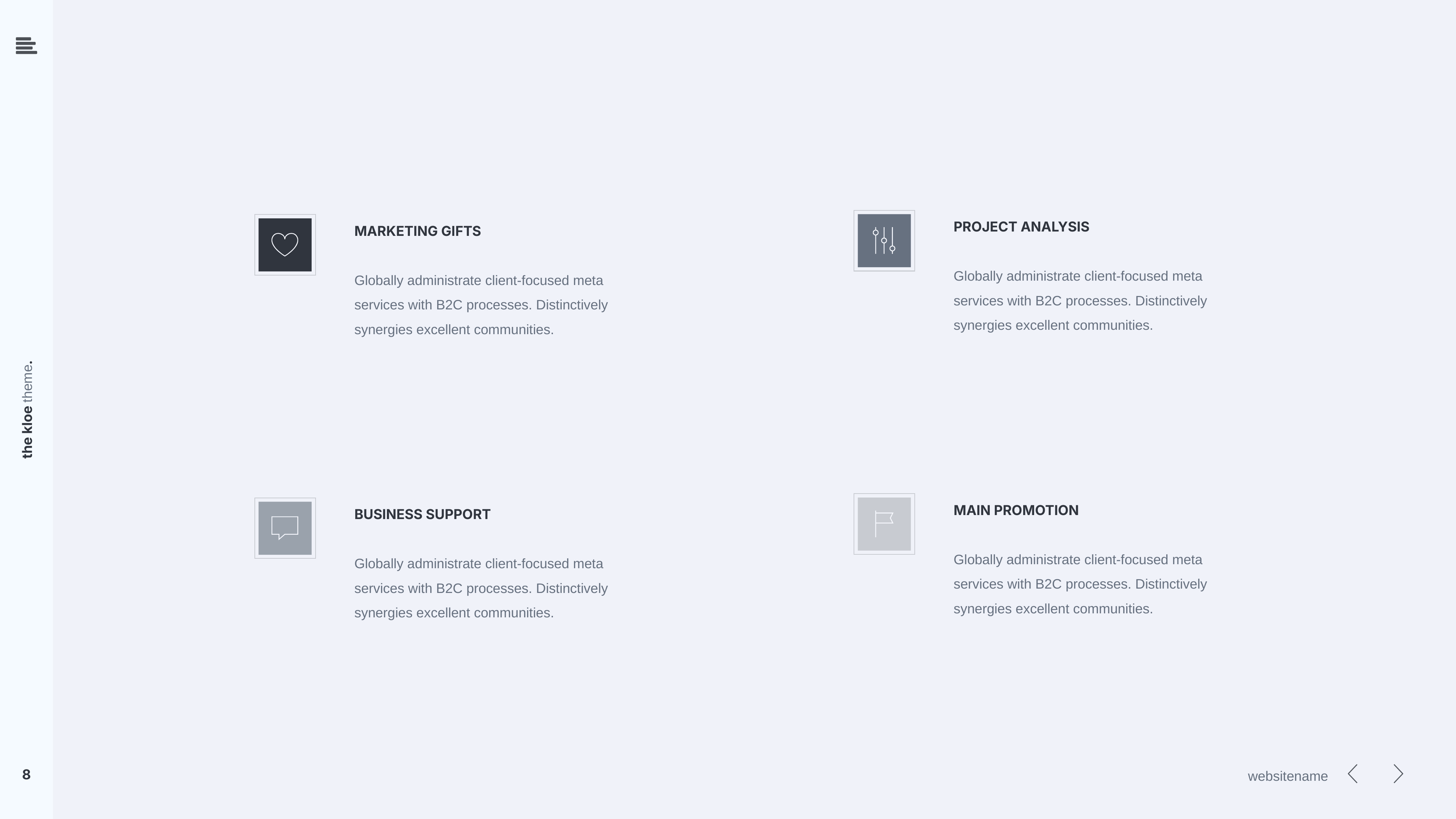

PROJECT ANALYSIS

Globally administrate client-focused meta services with B2C processes. Distinctively synergies excellent communities.

MARKETING GIFTS

Globally administrate client-focused meta services with B2C processes. Distinctively synergies excellent communities.

MAIN PROMOTION

Globally administrate client-focused meta services with B2C processes. Distinctively synergies excellent communities.

BUSINESS SUPPORT

Globally administrate client-focused meta services with B2C processes. Distinctively synergies excellent communities.

8